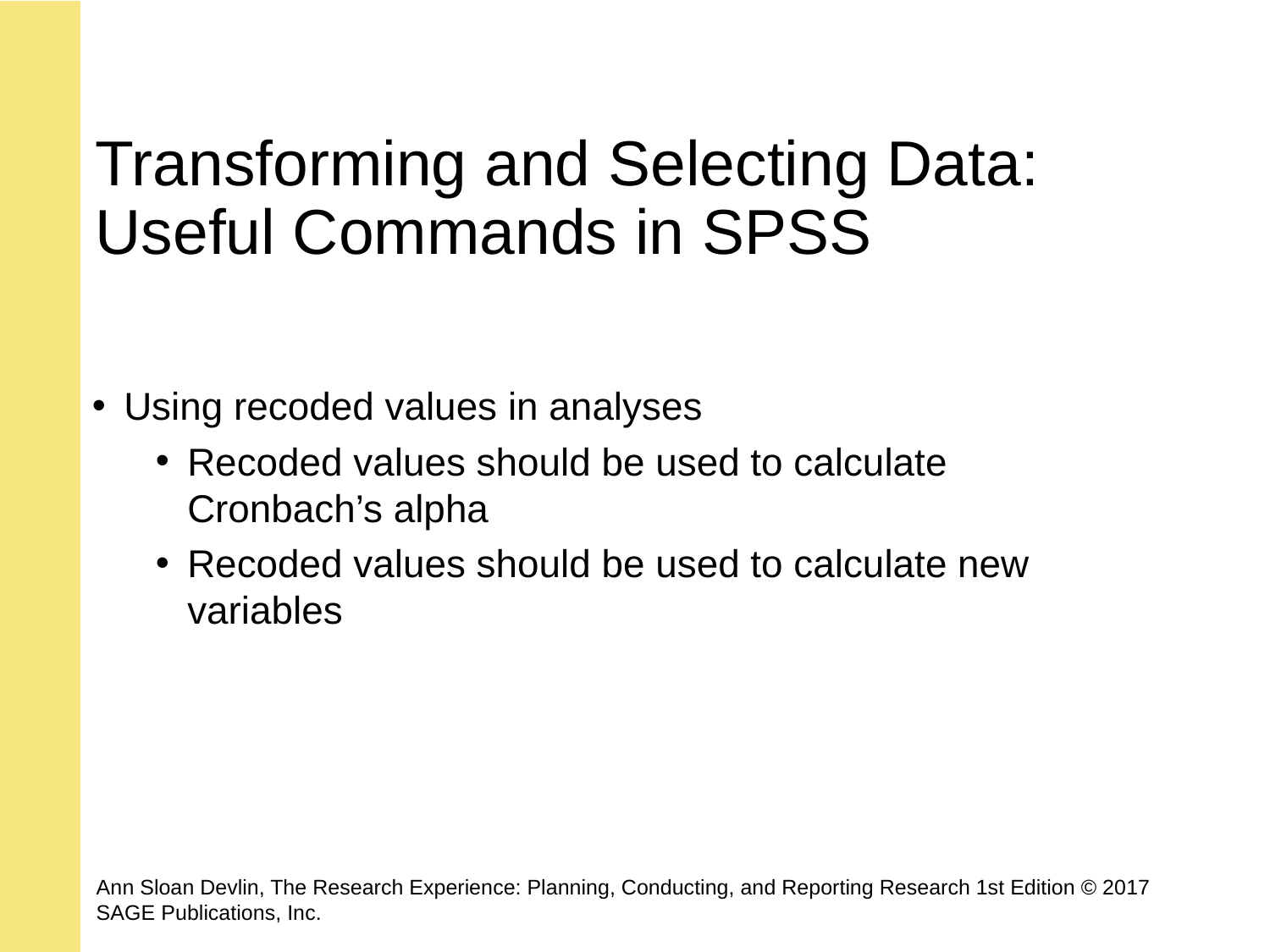

# Transforming and Selecting Data: Useful Commands in SPSS
Using recoded values in analyses
Recoded values should be used to calculate Cronbach’s alpha
Recoded values should be used to calculate new variables